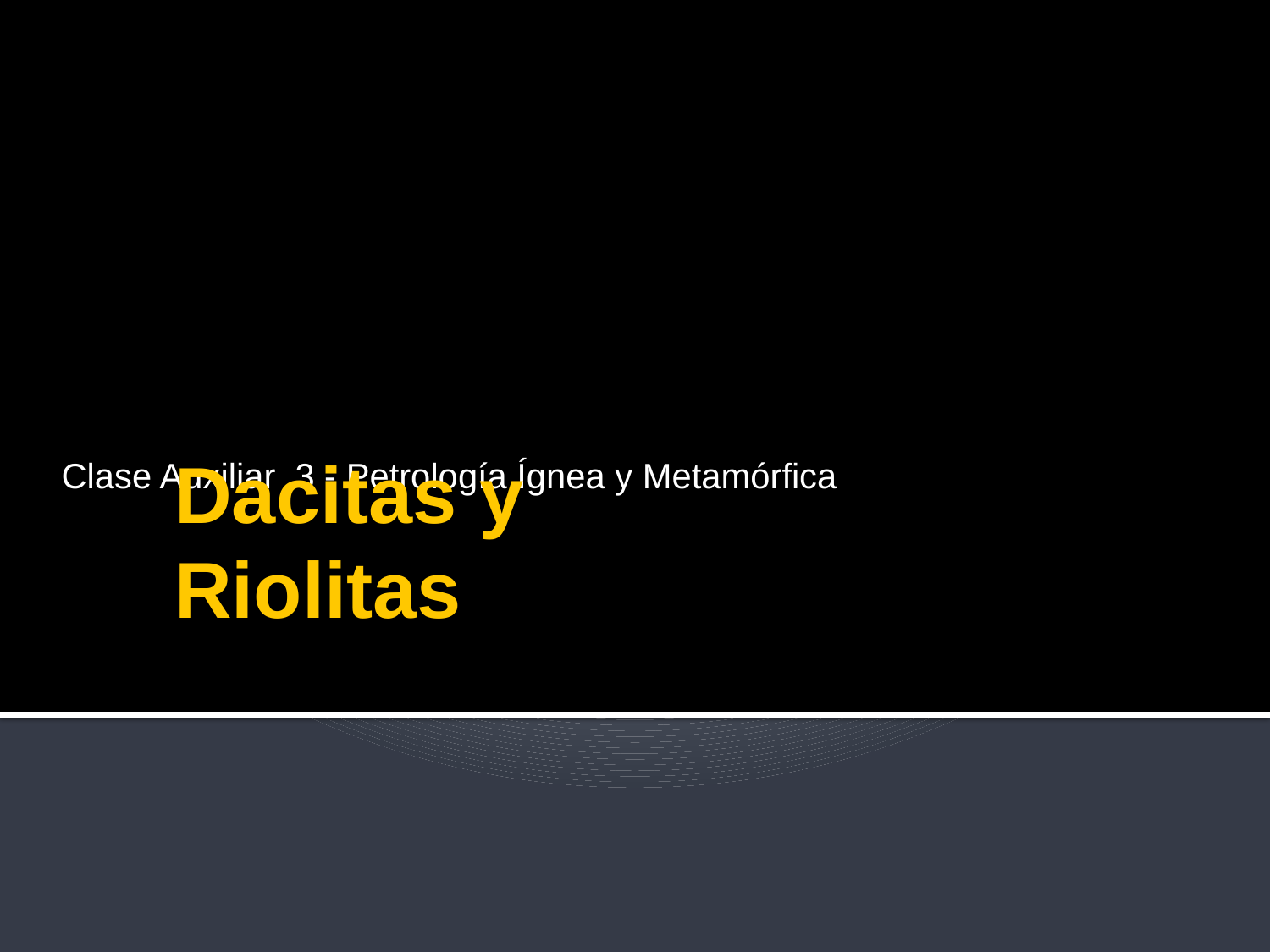

Clase Auxiliar  3 - Petrología Ígnea y Metamórfica
Dacitas y Riolitas